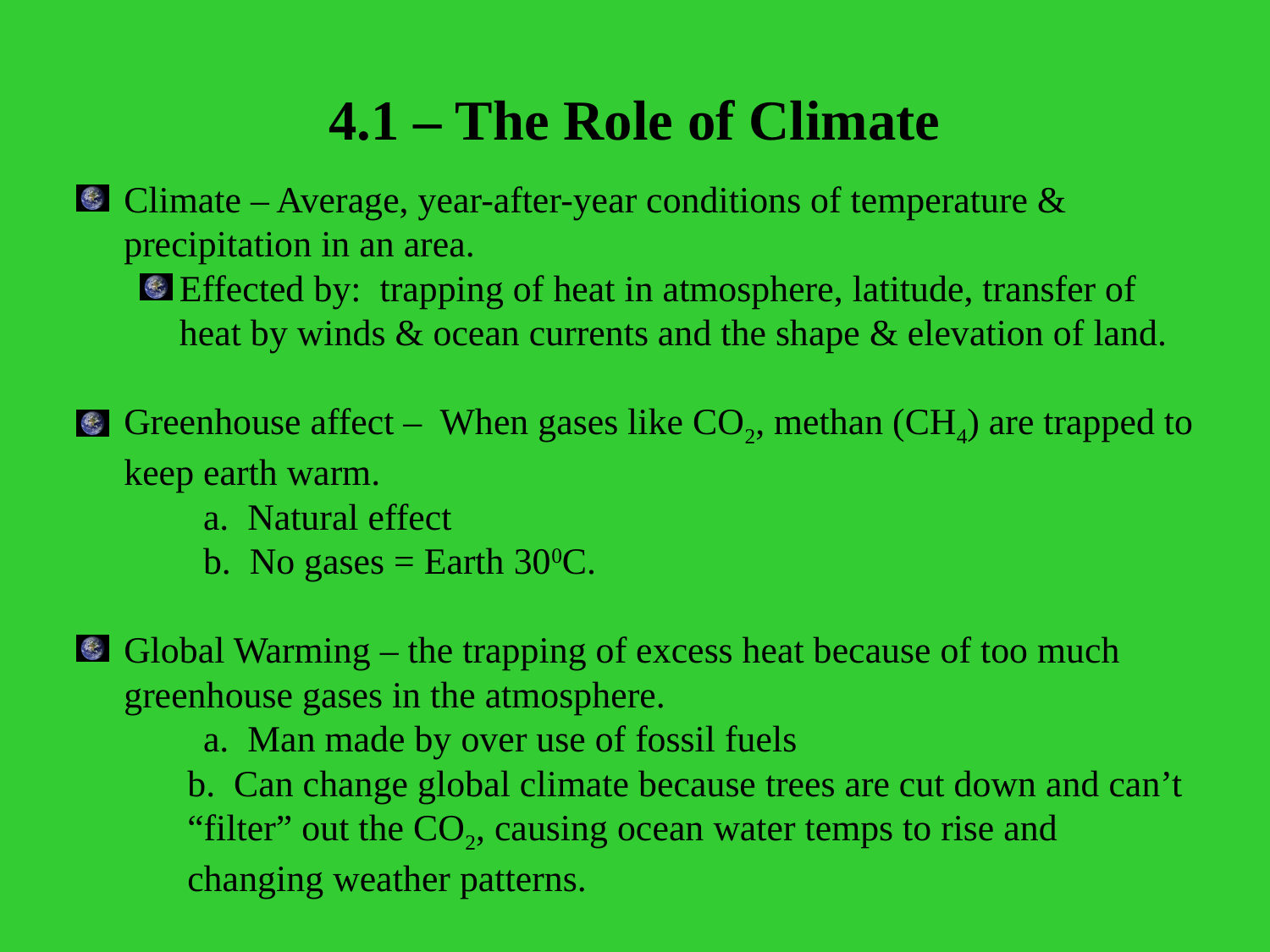

# 4.1 – The Role of Climate
Climate – Average, year-after-year conditions of temperature & precipitation in an area.
Effected by:  trapping of heat in atmosphere, latitude, transfer of heat by winds & ocean currents and the shape & elevation of land.

Greenhouse affect –  When gases like CO2, methan (CH4) are trapped to keep earth warm.
	a.  Natural effect
	b.  No gases = Earth 300C.

Global Warming – the trapping of excess heat because of too much greenhouse gases in the atmosphere.
	a.  Man made by over use of fossil fuels
b.  Can change global climate because trees are cut down and can’t “filter” out the CO2, causing ocean water temps to rise and changing weather patterns.